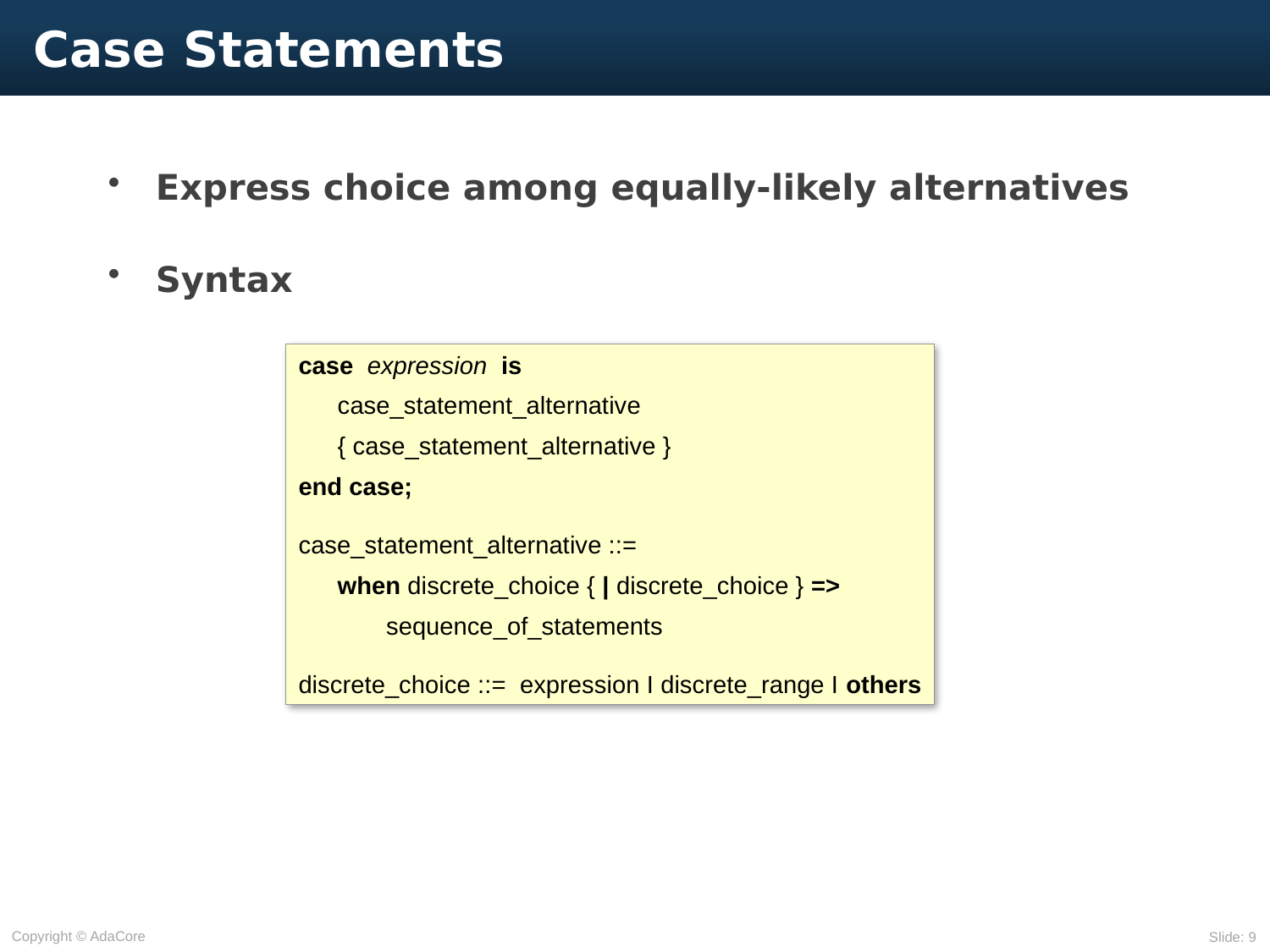

# Case Statements
Express choice among equally-likely alternatives
Syntax

Expression is of an integer or enumeration type
case  expression  is
	case_statement_alternative
	{ case_statement_alternative }
end case;

case_statement_alternative ::=
	when discrete_choice { | discrete_choice } =>
		sequence_of_statements

discrete_choice ::=  expression I discrete_range I others